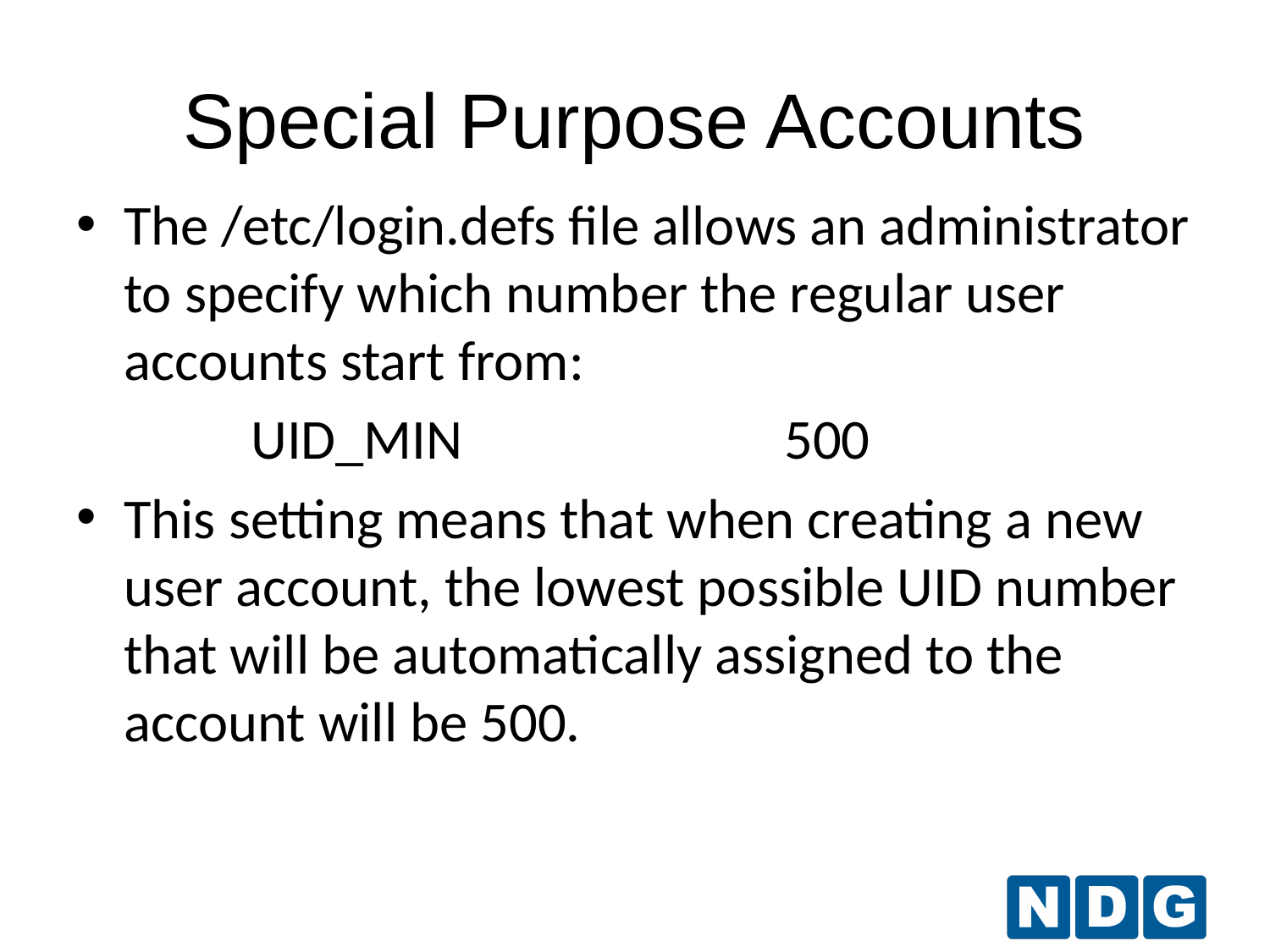

Special Purpose Accounts
The /etc/login.defs file allows an administrator to specify which number the regular user accounts start from:
UID_MIN			  500
This setting means that when creating a new user account, the lowest possible UID number that will be automatically assigned to the account will be 500.